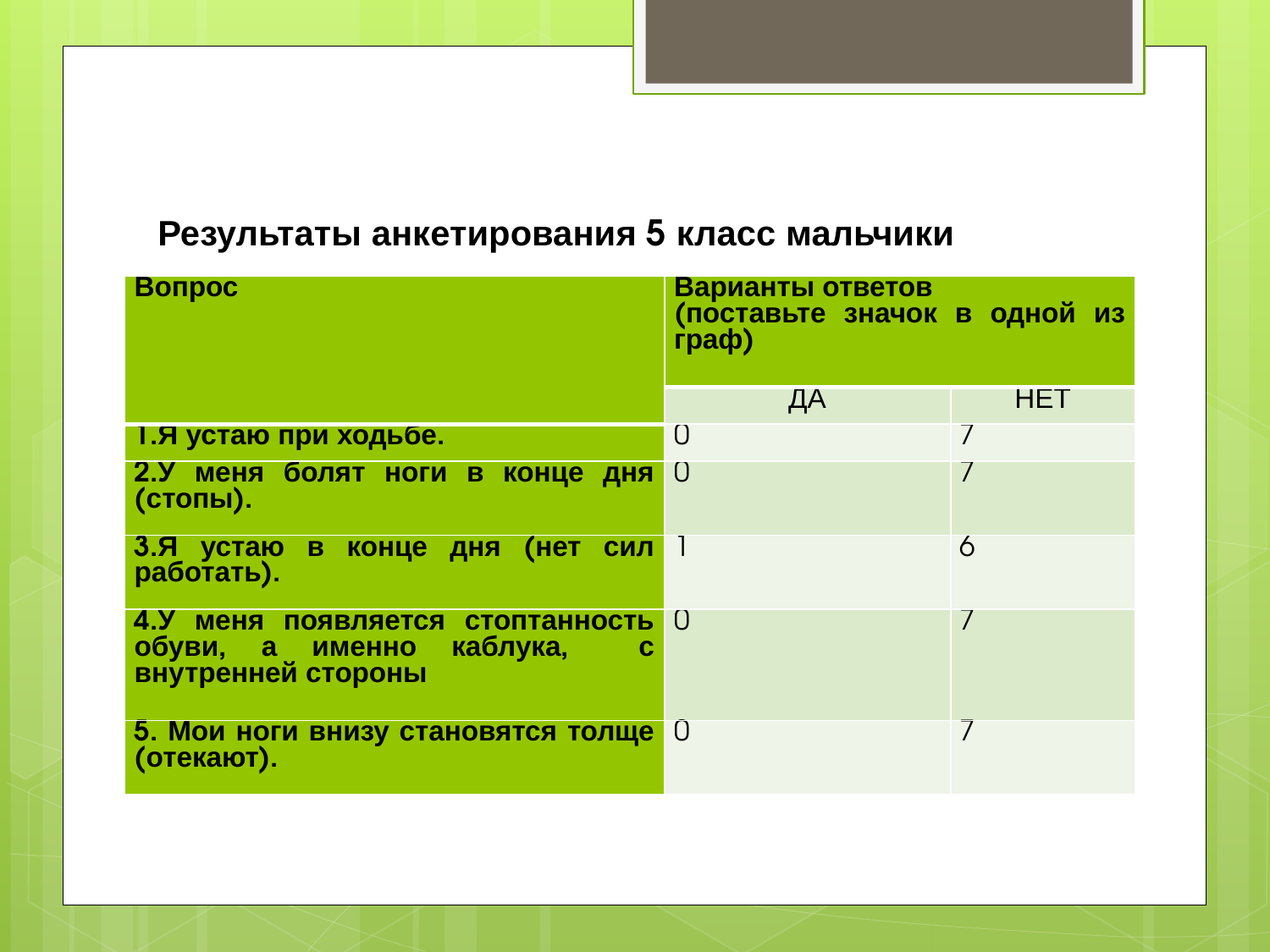

# Результаты анкетирования 5 класс мальчики
| Вопрос | Варианты ответов (поставьте значок в одной из граф) |  |
| --- | --- | --- |
|  | ДА | НЕТ |
| 1.Я устаю при ходьбе. | 0 | 7 |
| 2.У меня болят ноги в конце дня (стопы). | 0 | 7 |
| 3.Я устаю в конце дня (нет сил работать). | 1 | 6 |
| 4.У меня появляется стоптанность обуви, а именно каблука, с внутренней стороны | 0 | 7 |
| 5. Мои ноги внизу становятся толще (отекают). | 0 | 7 |